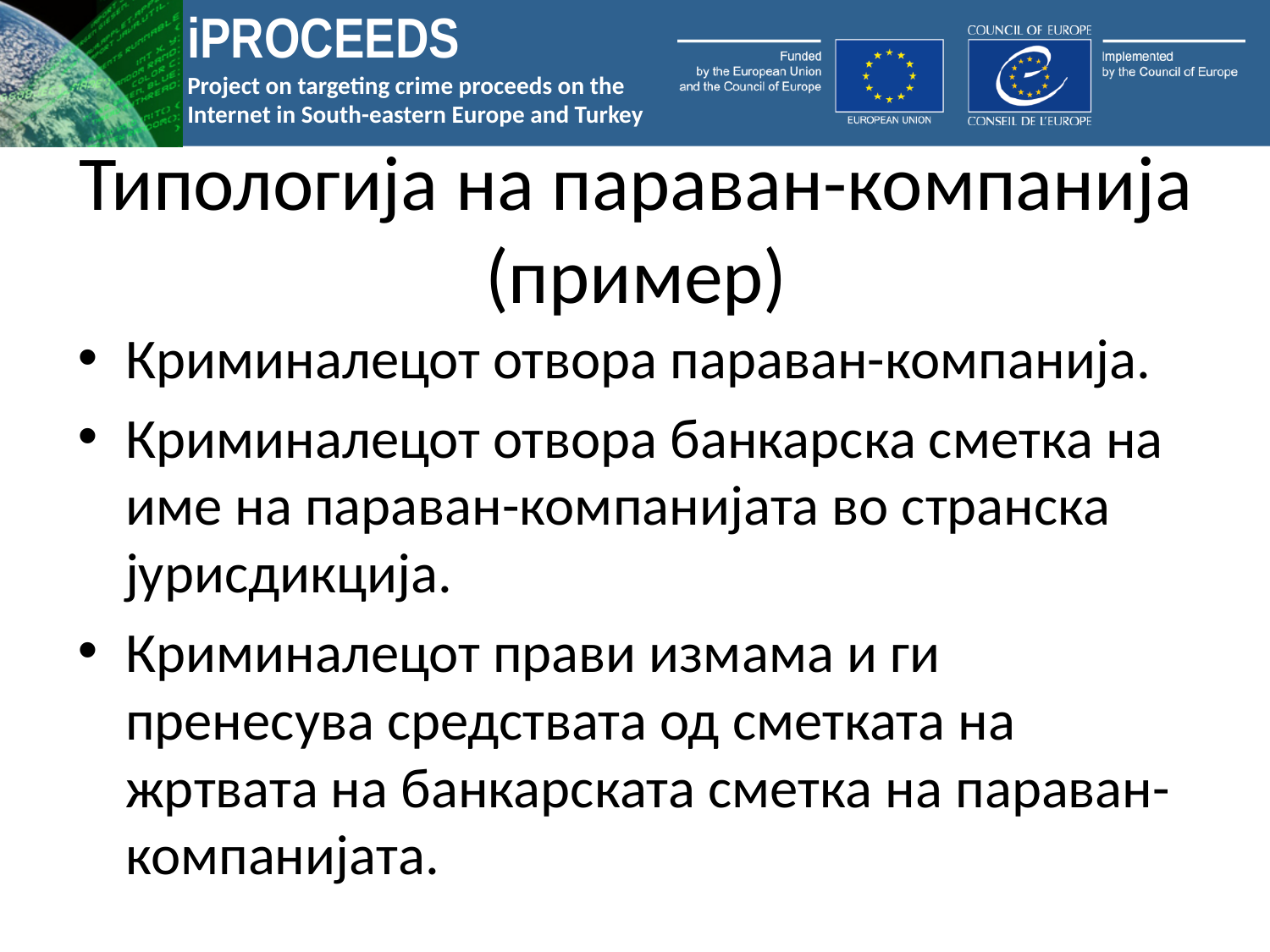

# Типологија на параван-компанија (пример)
Криминалецот отвора параван-компанија.
Криминалецот отвора банкарска сметка на име на параван-компанијата во странска јурисдикција.
Криминалецот прави измамa и ги пренесува средствата од сметката на жртвата на банкарската сметка на параван-компанијата.